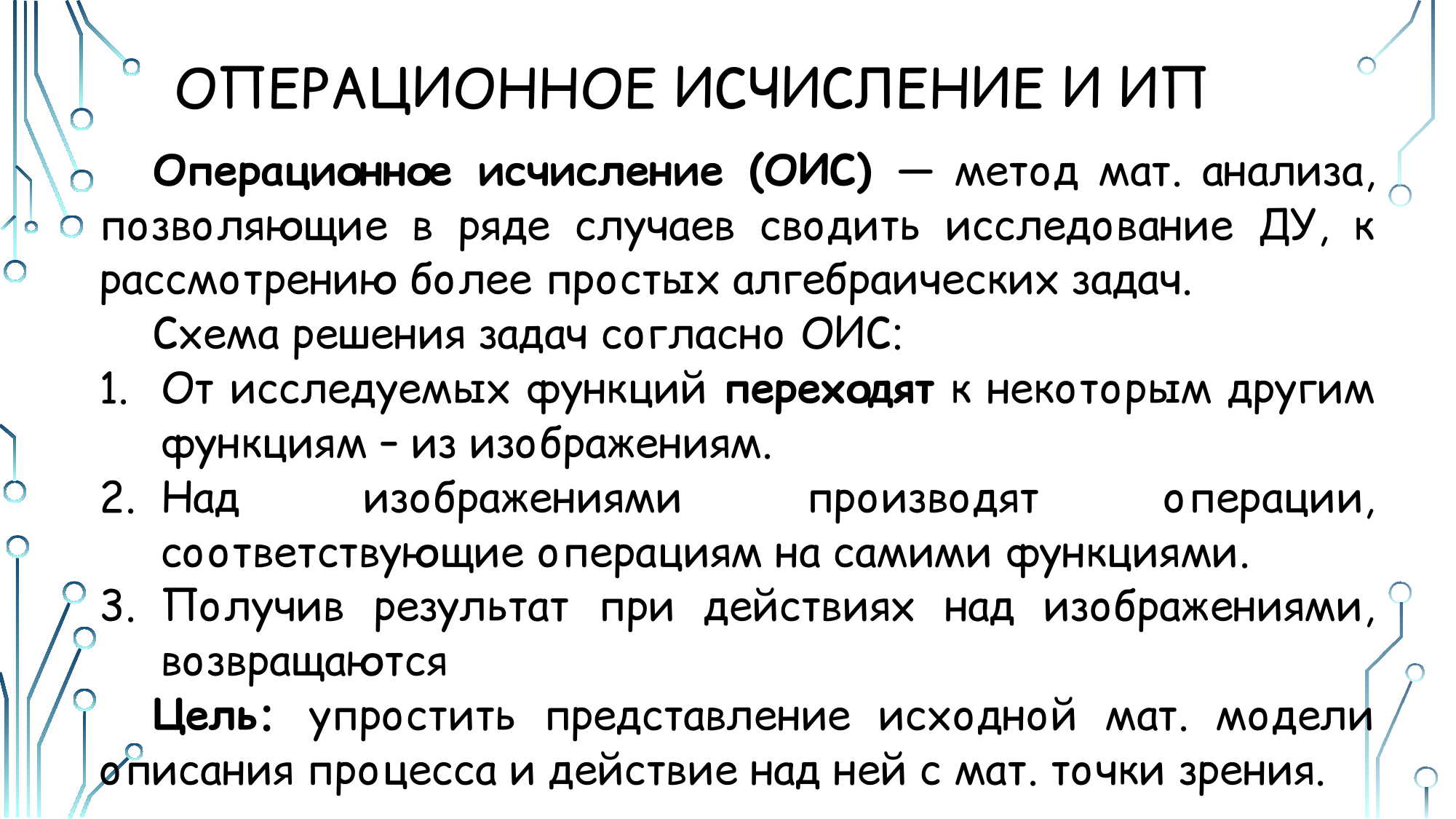

# Операционное исчисление и ИП
Операционное исчисление (ОИС) — метод мат. анализа, позволяющие в ряде случаев сводить исследование ДУ, к рассмотрению более простых алгебраических задач.
Схема решения задач согласно ОИС:
От исследуемых функций переходят к некоторым другим функциям – из изображениям.
Над изображениями производят операции, соответствующие операциям на самими функциями.
Получив результат при действиях над изображениями, возвращаются
Цель: упростить представление исходной мат. модели описания процесса и действие над ней с мат. точки зрения.